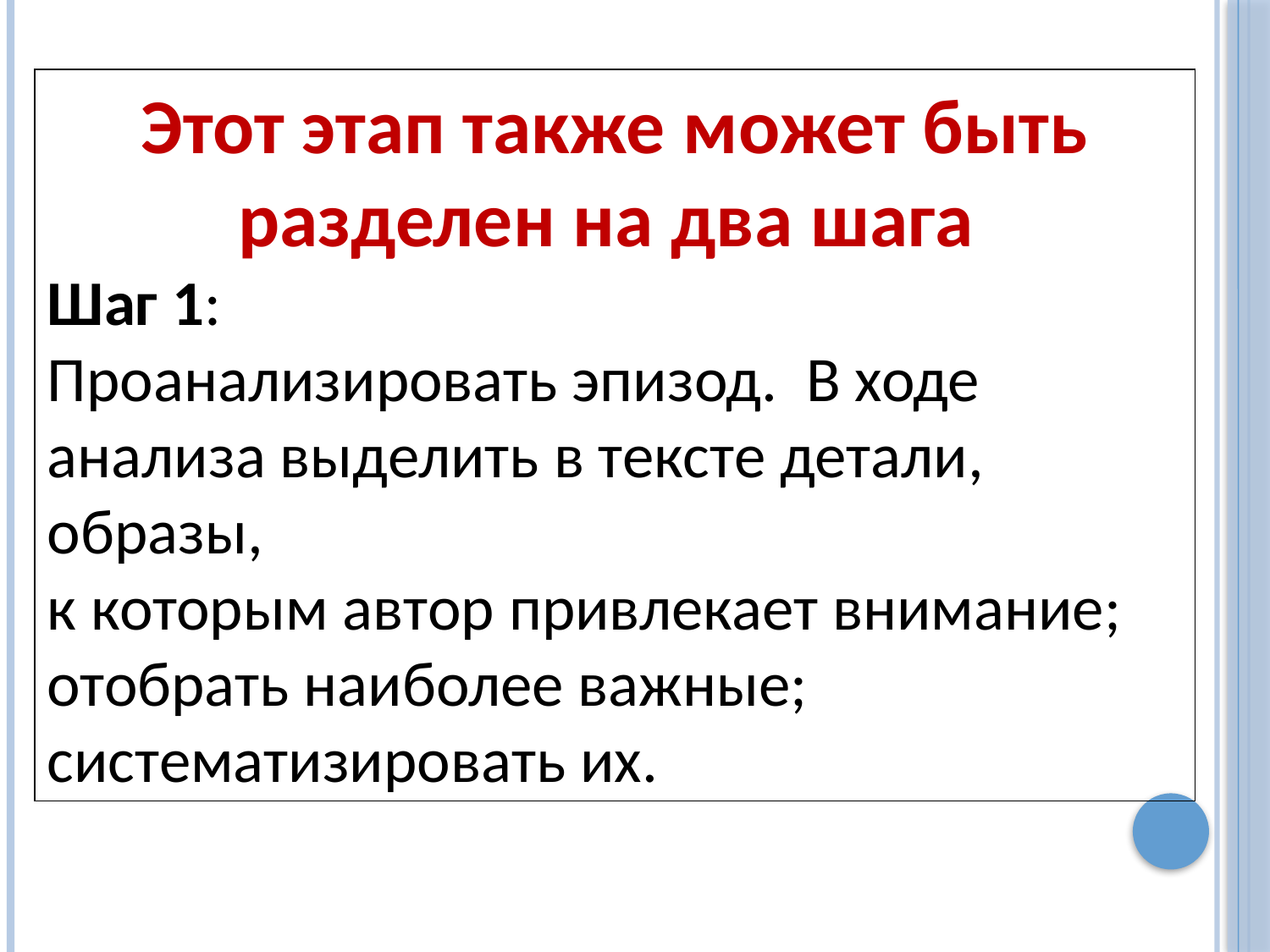

Этот этап также может быть разделен на два шага
Шаг 1:
Проанализировать эпизод.  В ходе анализа выделить в тексте детали, образы,
к которым автор привлекает внимание; отобрать наиболее важные; систематизировать их.